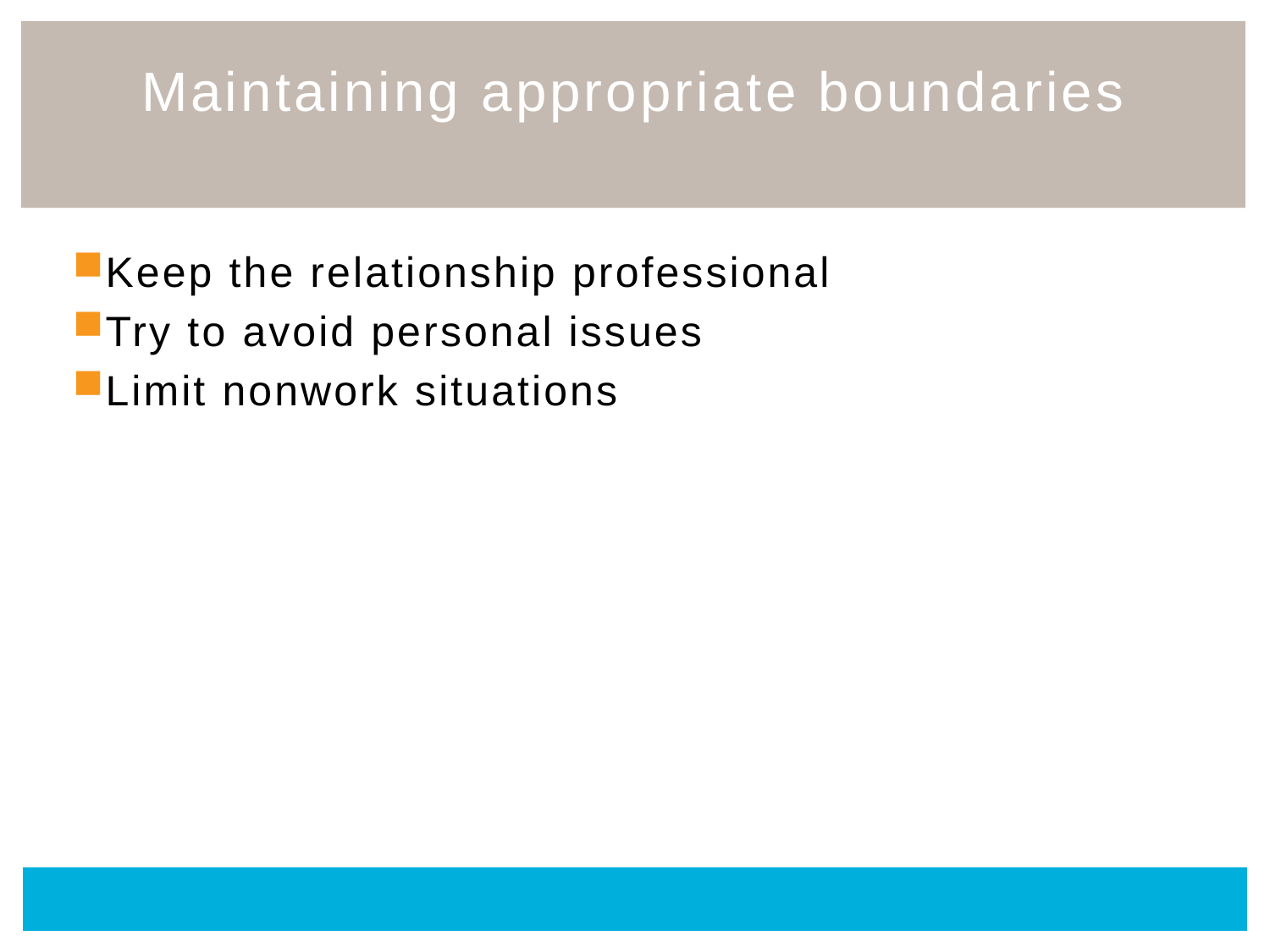

# Maintaining appropriate boundaries
Keep the relationship professional
Try to avoid personal issues
Limit nonwork situations